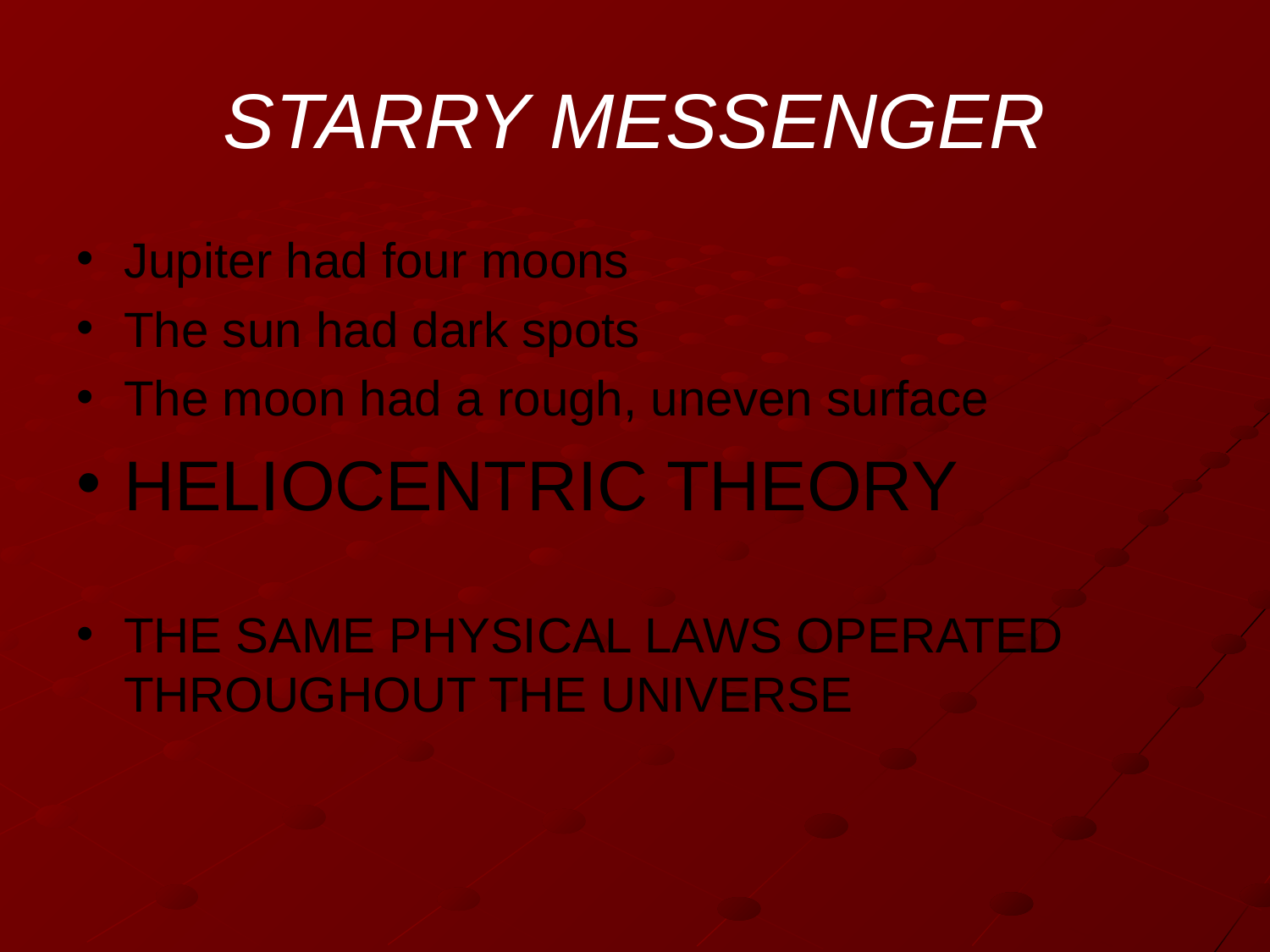

# STARRY MESSENGER
Jupiter had four moons
The sun had dark spots
The moon had a rough, uneven surface
HELIOCENTRIC THEORY

THE SAME PHYSICAL LAWS OPERATED THROUGHOUT THE UNIVERSE